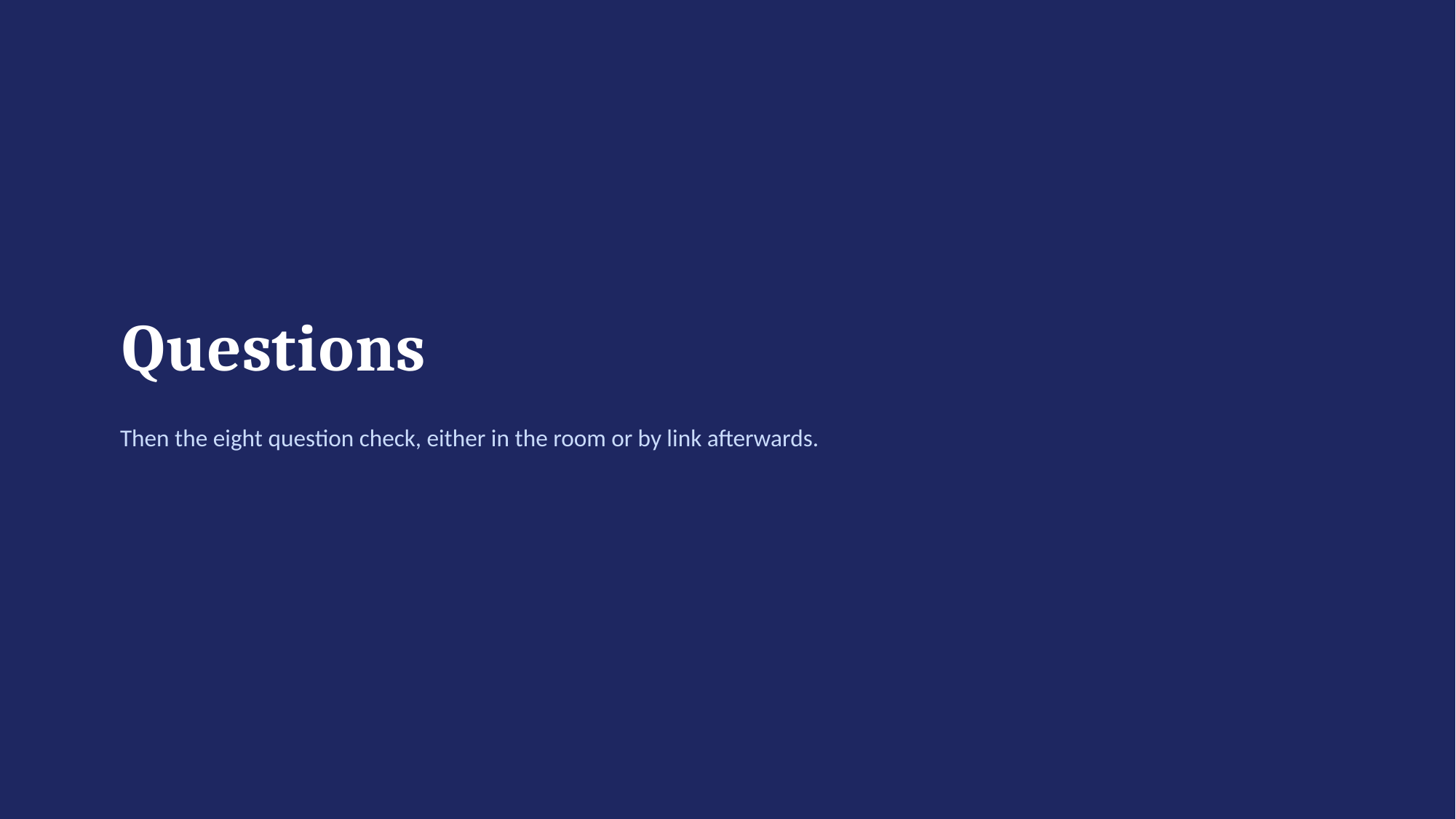

Questions
Then the eight question check, either in the room or by link afterwards.